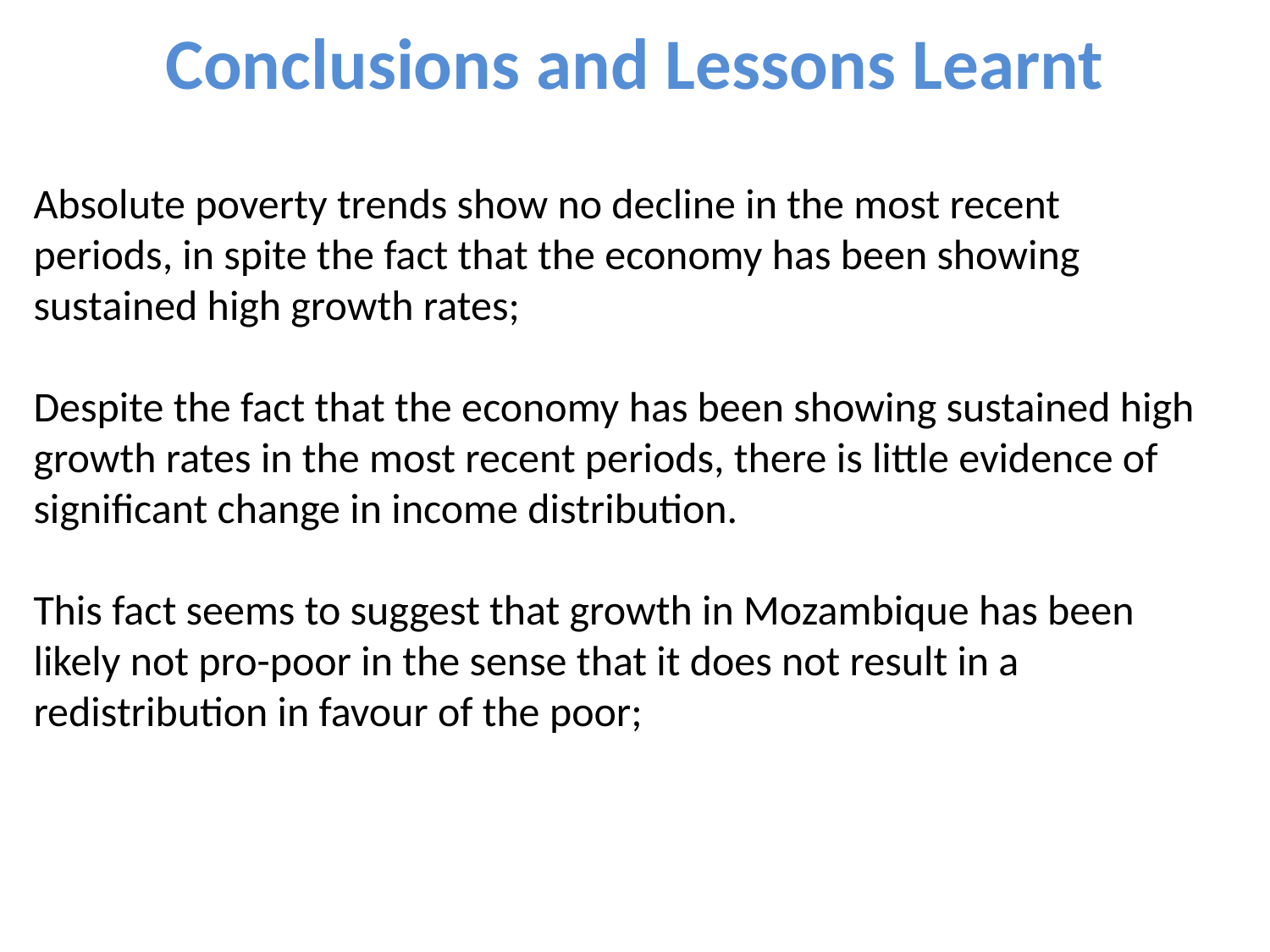

# Conclusions and Lessons Learnt

Absolute poverty trends show no decline in the most recent periods, in spite the fact that the economy has been showing sustained high growth rates;

Despite the fact that the economy has been showing sustained high growth rates in the most recent periods, there is little evidence of significant change in income distribution.

This fact seems to suggest that growth in Mozambique has been likely not pro-poor in the sense that it does not result in a redistribution in favour of the poor;